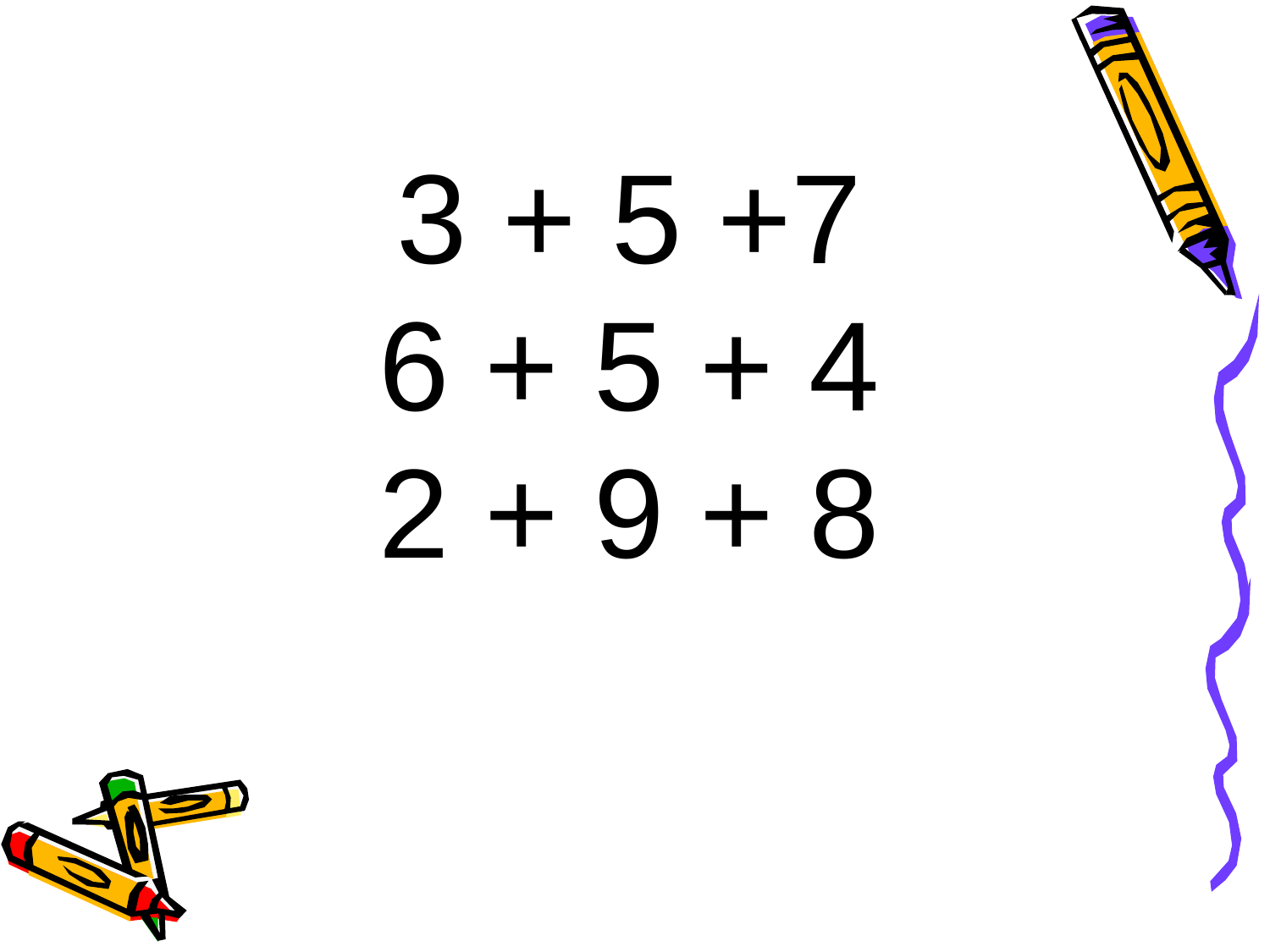

3 + 5 +7
6 + 5 + 4
2 + 9 + 8